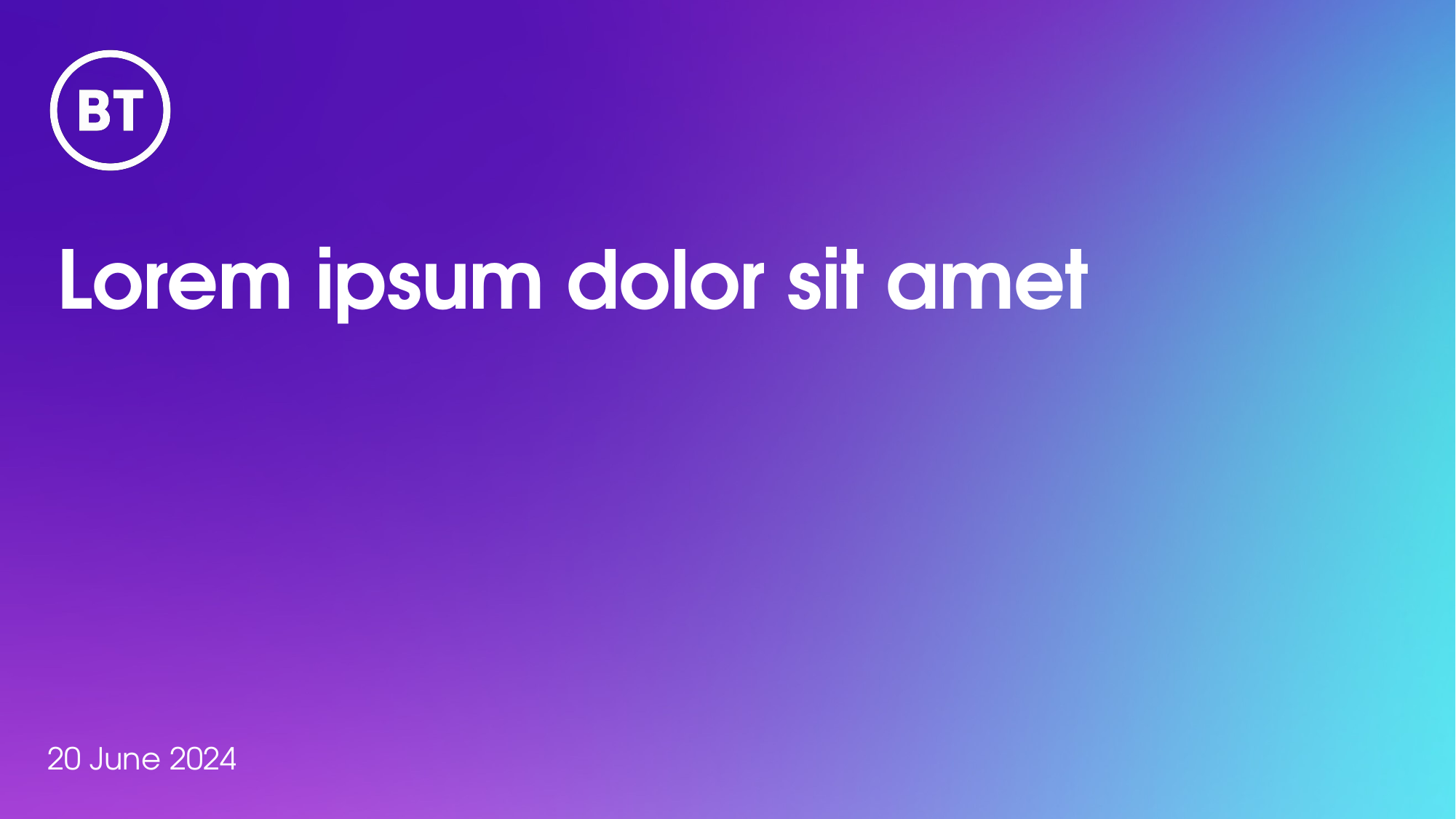

# Lorem ipsum dolor sit amet

20 June 2024